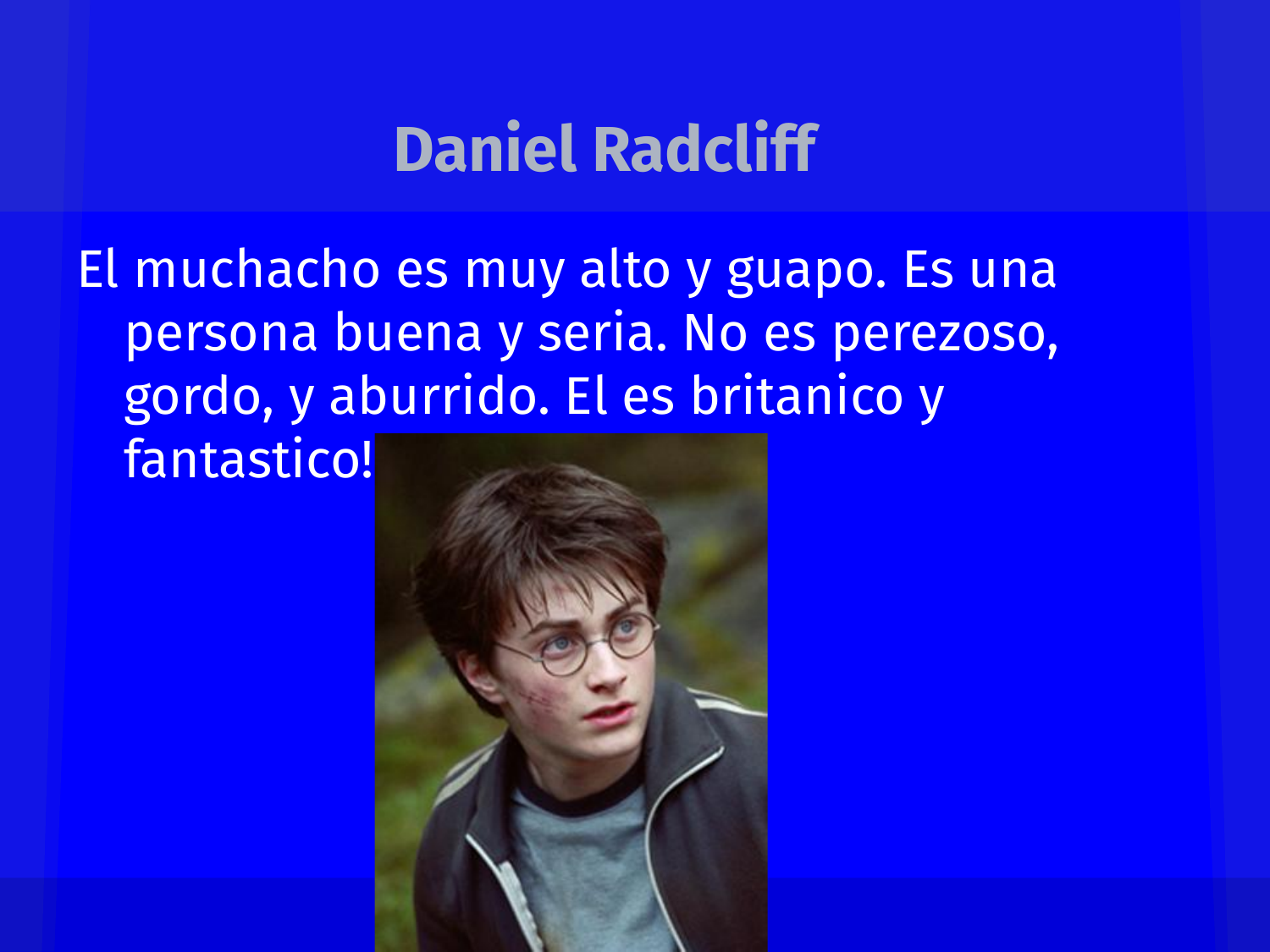

# Daniel Radcliff
El muchacho es muy alto y guapo. Es una persona buena y seria. No es perezoso, gordo, y aburrido. El es britanico y fantastico!